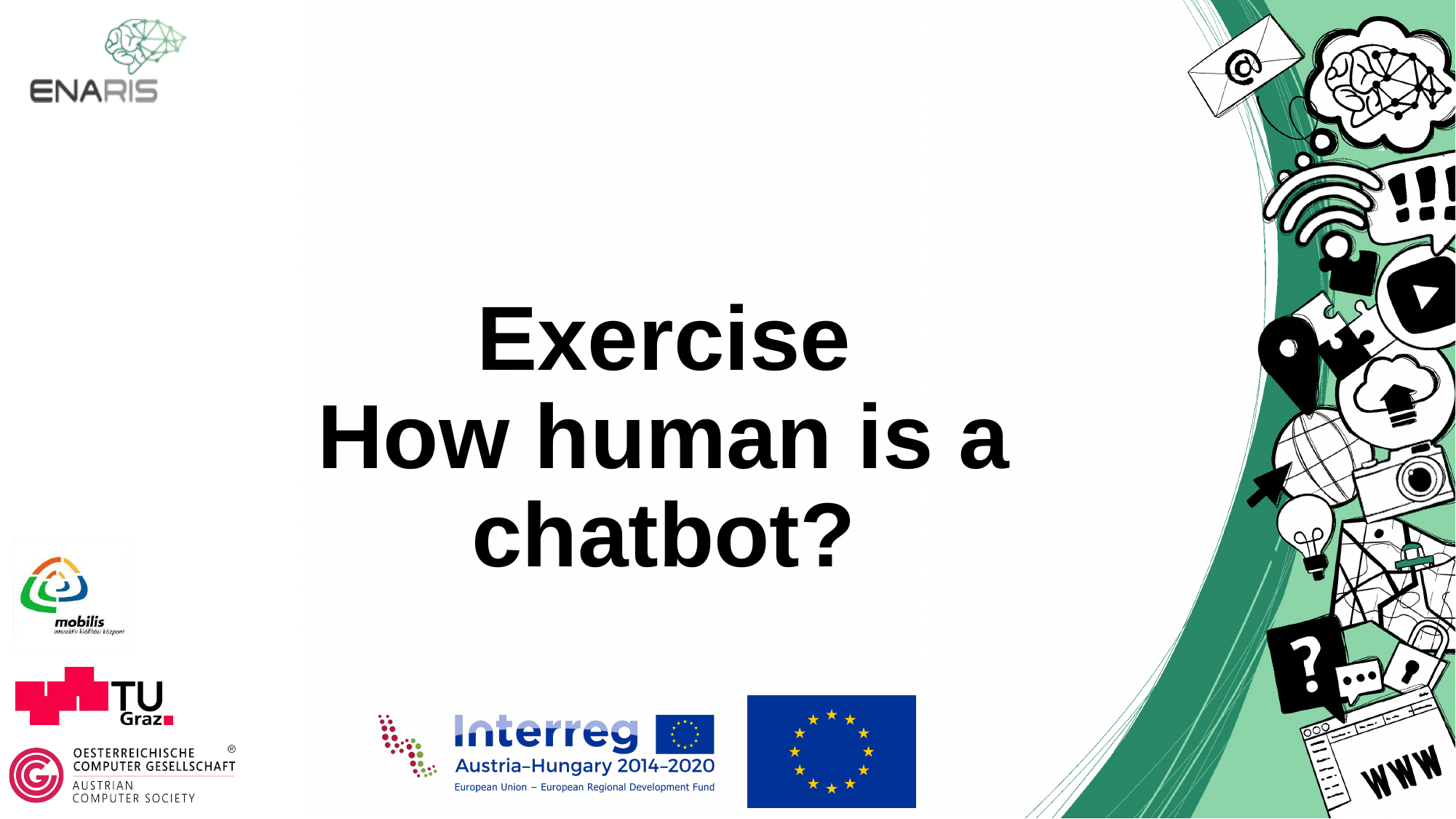

# Exercise How human is a chatbot?